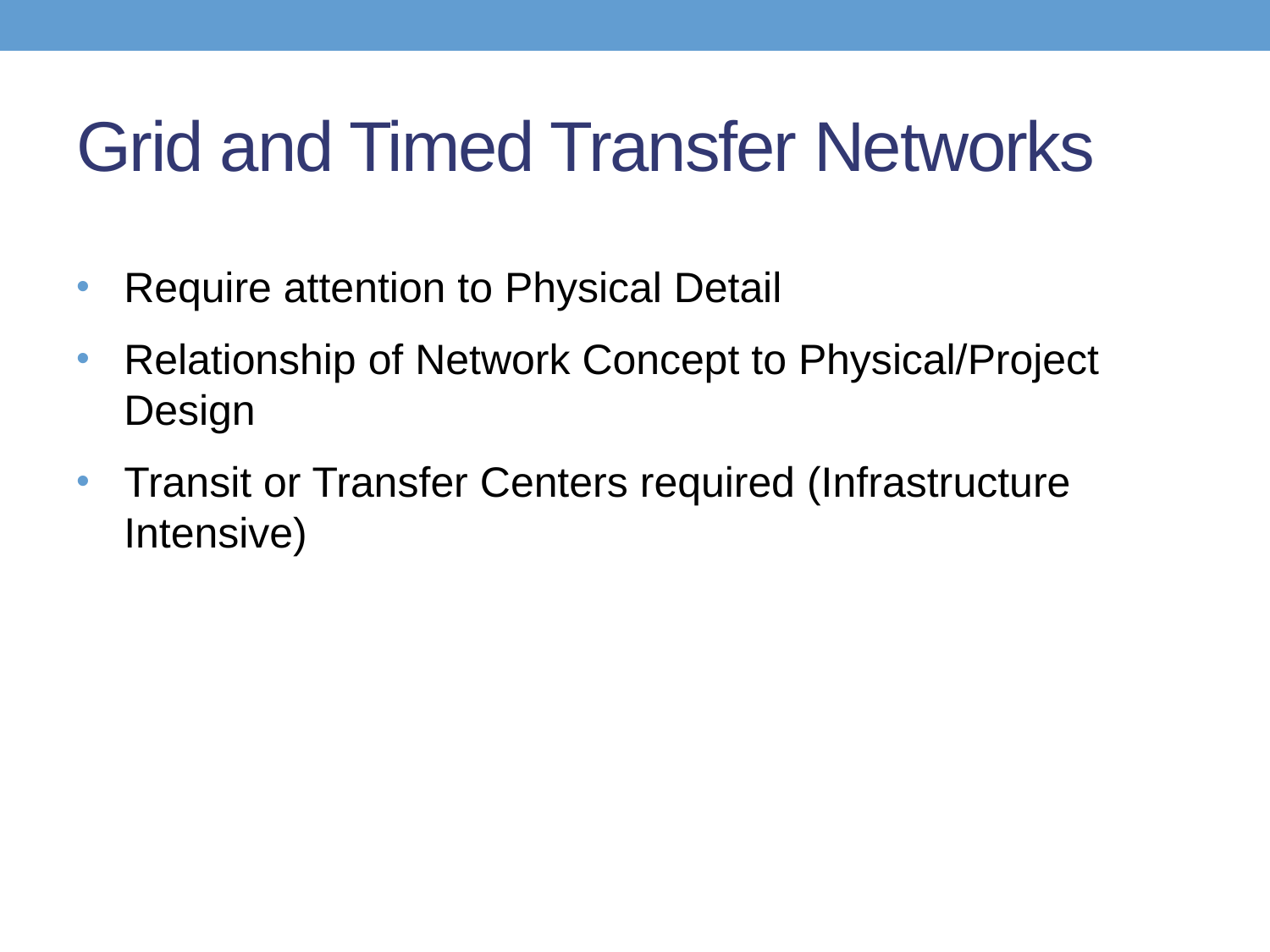

# Grid and Timed Transfer Networks
Require attention to Physical Detail
Relationship of Network Concept to Physical/Project Design
Transit or Transfer Centers required (Infrastructure Intensive)